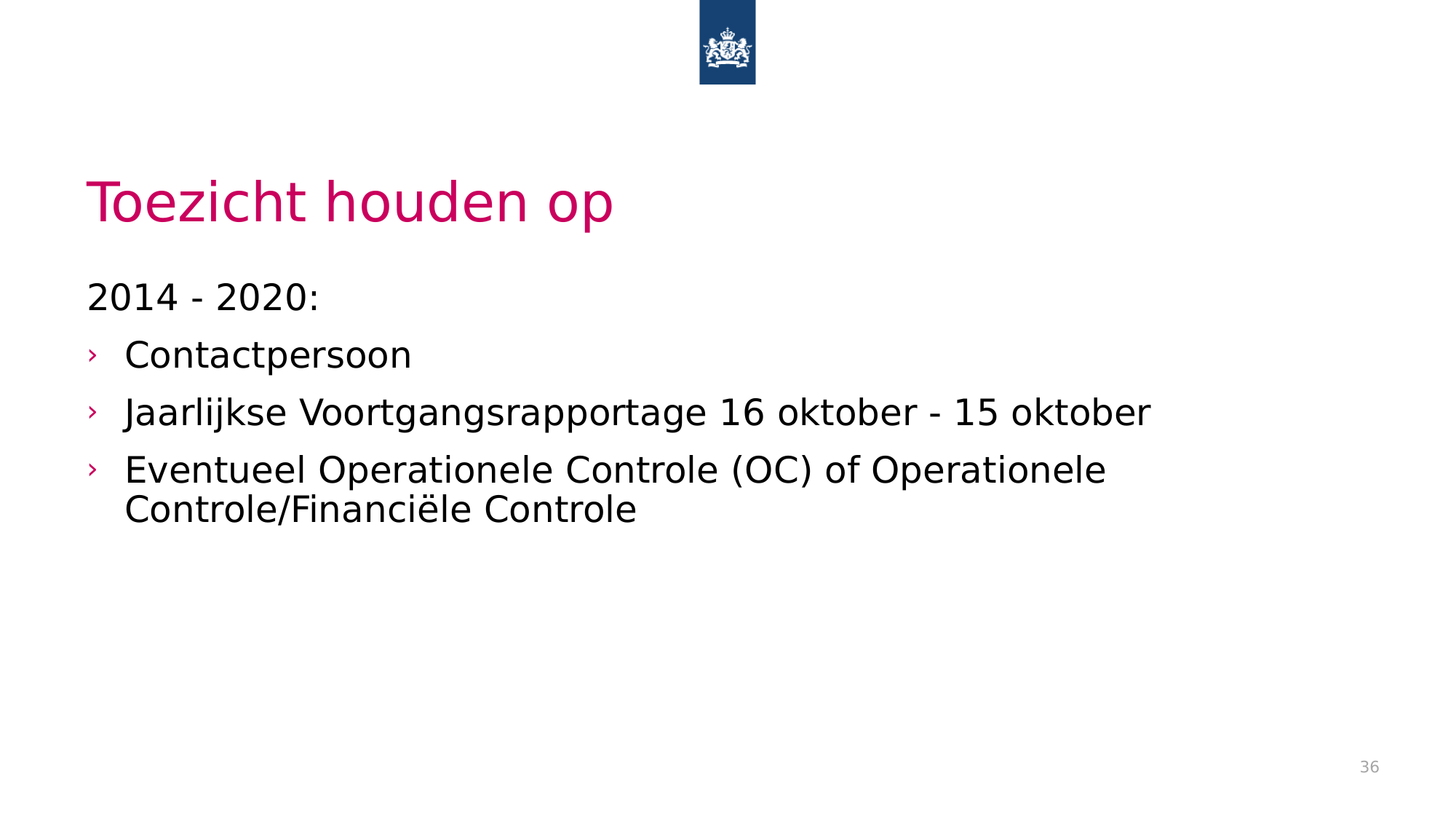

# Toezicht houden op
2014 - 2020:
Contactpersoon
Jaarlijkse Voortgangsrapportage 16 oktober - 15 oktober
Eventueel Operationele Controle (OC) of Operationele Controle/Financiële Controle

36